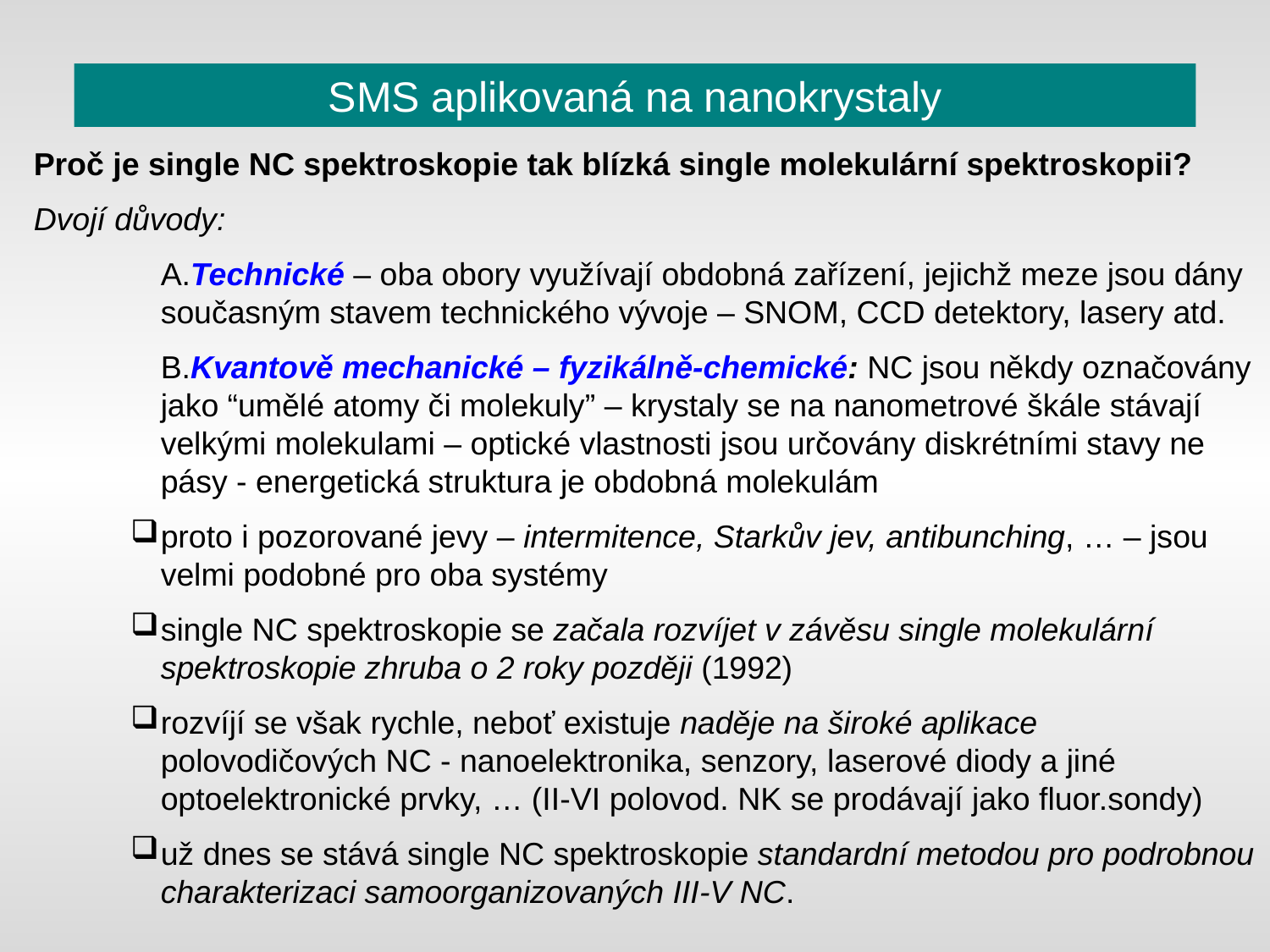

# SMS aplikovaná na nanokrystaly
Proč je single NC spektroskopie tak blízká single molekulární spektroskopii?

Dvojí důvody:

A.Technické – oba obory využívají obdobná zařízení, jejichž meze jsou dány současným stavem technického vývoje – SNOM, CCD detektory, lasery atd.

B.Kvantově mechanické – fyzikálně-chemické: NC jsou někdy označovány jako “umělé atomy či molekuly” – krystaly se na nanometrové škále stávají velkými molekulami – optické vlastnosti jsou určovány diskrétními stavy ne pásy - energetická struktura je obdobná molekulám

proto i pozorované jevy – intermitence, Starkův jev, antibunching, … – jsou velmi podobné pro oba systémy

single NC spektroskopie se začala rozvíjet v závěsu single molekulární spektroskopie zhruba o 2 roky později (1992)

rozvíjí se však rychle, neboť existuje naděje na široké aplikace polovodičových NC - nanoelektronika, senzory, laserové diody a jiné optoelektronické prvky, … (II-VI polovod. NK se prodávají jako fluor.sondy)

už dnes se stává single NC spektroskopie standardní metodou pro podrobnou charakterizaci samoorganizovaných III-V NC.